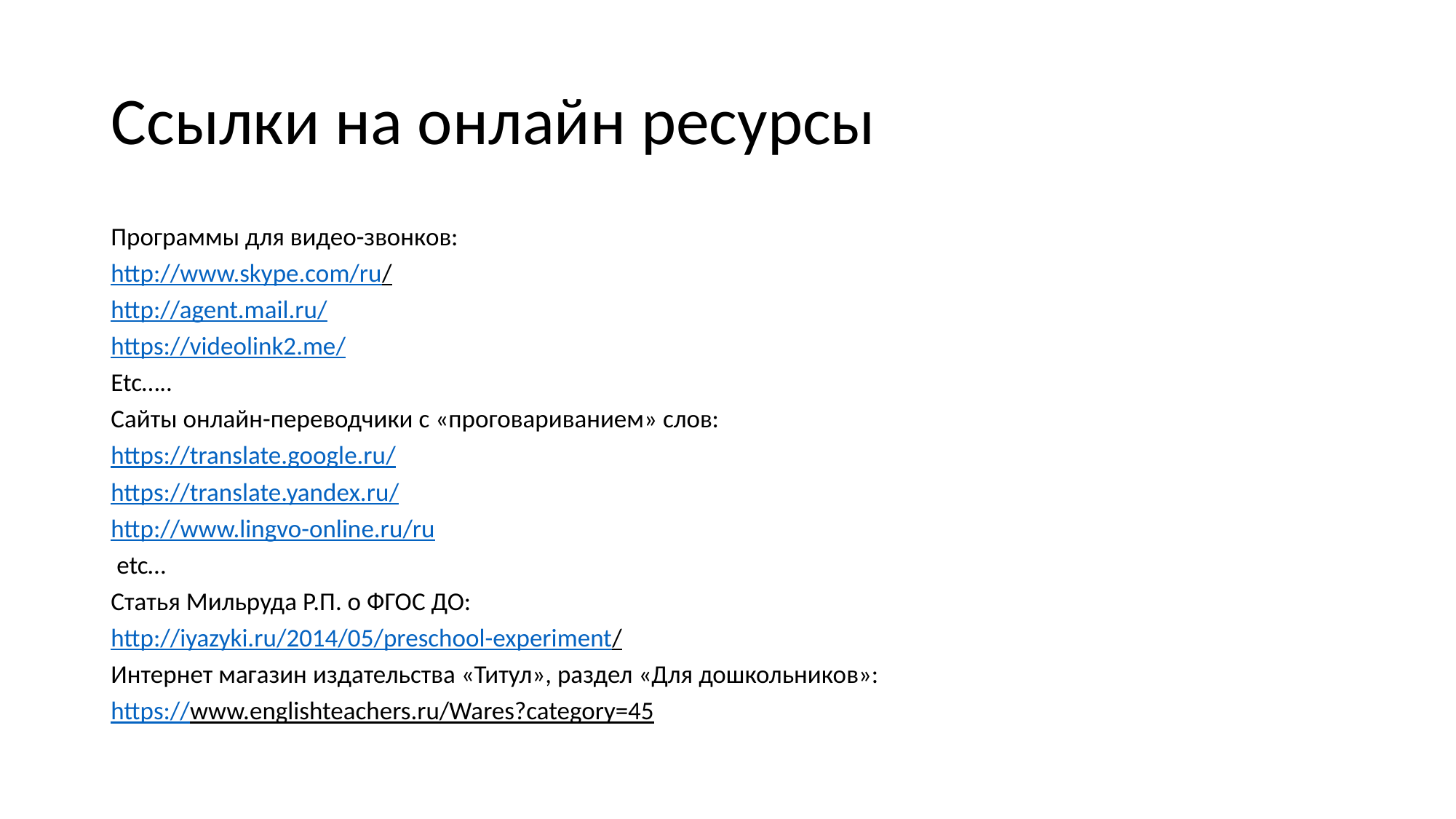

# Ссылки на онлайн ресурсы
Программы для видео-звонков:
http://www.skype.com/ru/
http://agent.mail.ru/
https://videolink2.me/
Etc…..
Сайты онлайн-переводчики с «проговариванием» слов:
https://translate.google.ru/
https://translate.yandex.ru/
http://www.lingvo-online.ru/ru
 etc…
Статья Мильруда Р.П. о ФГОС ДО:
http://iyazyki.ru/2014/05/preschool-experiment/
Интернет магазин издательства «Титул», раздел «Для дошкольников»:
https://www.englishteachers.ru/Wares?category=45